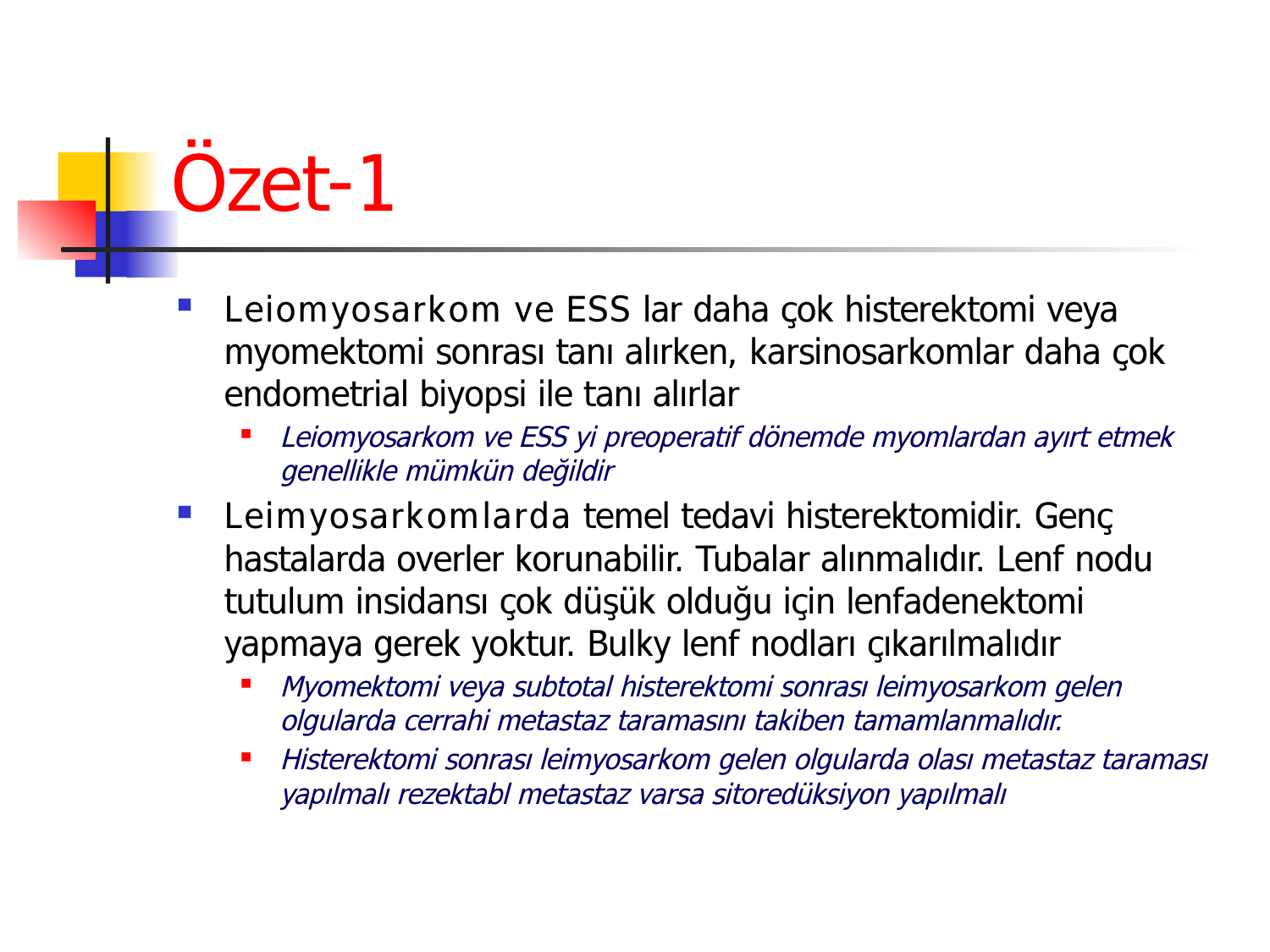

# Özet-1
Leiomyosarkom ve ESS lar daha çok histerektomi veya myomektomi sonrası tanı alırken, karsinosarkomlar daha çok endometrial biyopsi ile tanı alırlar
Leiomyosarkom ve ESS yi preoperatif dönemde myomlardan ayırt etmek genellikle mümkün değildir
Leimyosarkomlarda temel tedavi histerektomidir. Genç hastalarda overler korunabilir. Tubalar alınmalıdır. Lenf nodu tutulum insidansı çok düşük olduğu için lenfadenektomi yapmaya gerek yoktur. Bulky lenf nodları çıkarılmalıdır
Myomektomi veya subtotal histerektomi sonrası leimyosarkom gelen olgularda cerrahi metastaz taramasını takiben tamamlanmalıdır.
Histerektomi sonrası leimyosarkom gelen olgularda olası metastaz taraması yapılmalı rezektabl metastaz varsa sitoredüksiyon yapılmalı